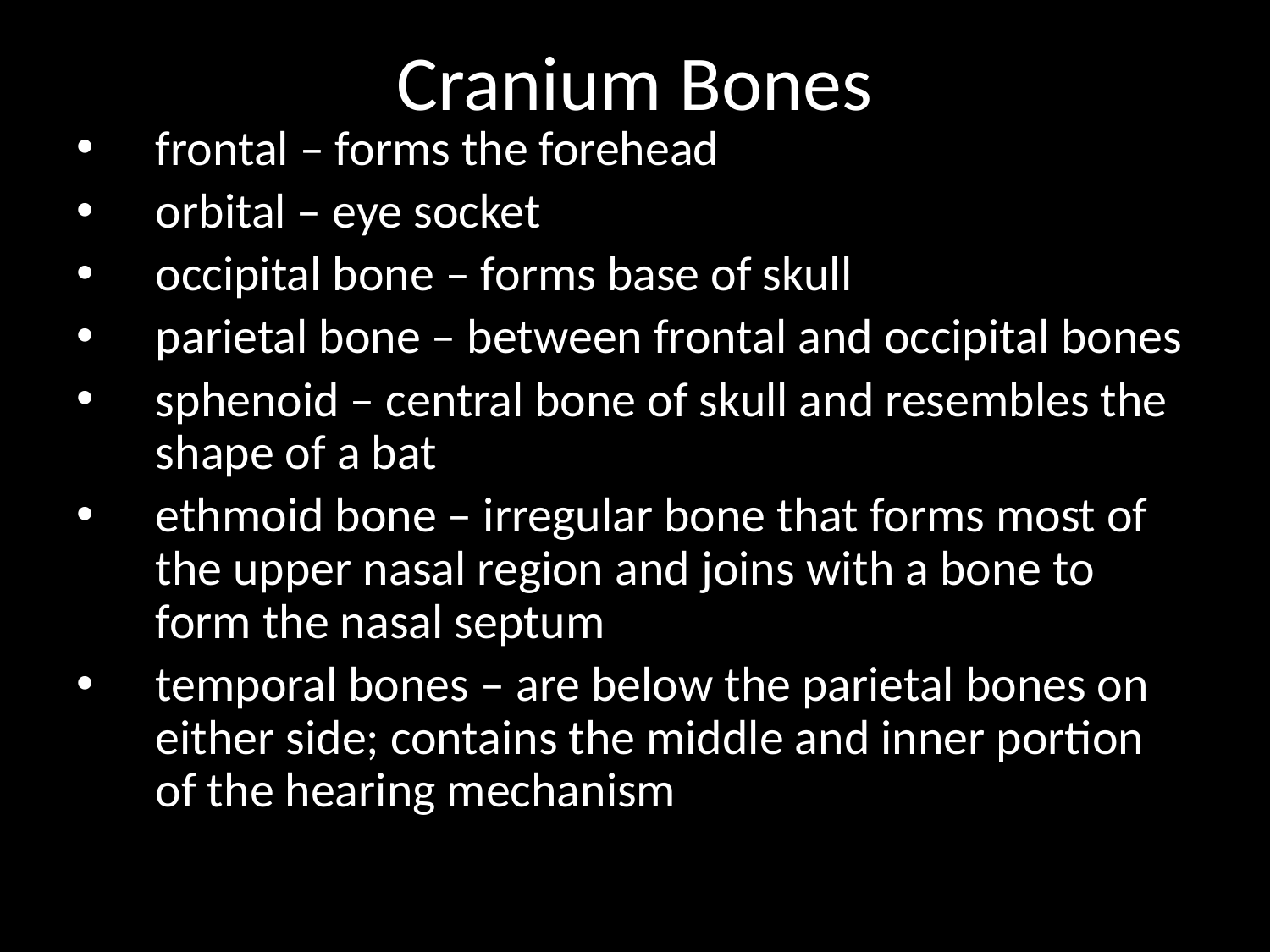

# Cranium Bones
frontal – forms the forehead
orbital – eye socket
occipital bone – forms base of skull
parietal bone – between frontal and occipital bones
sphenoid – central bone of skull and resembles the shape of a bat
ethmoid bone – irregular bone that forms most of the upper nasal region and joins with a bone to form the nasal septum
temporal bones – are below the parietal bones on either side; contains the middle and inner portion of the hearing mechanism